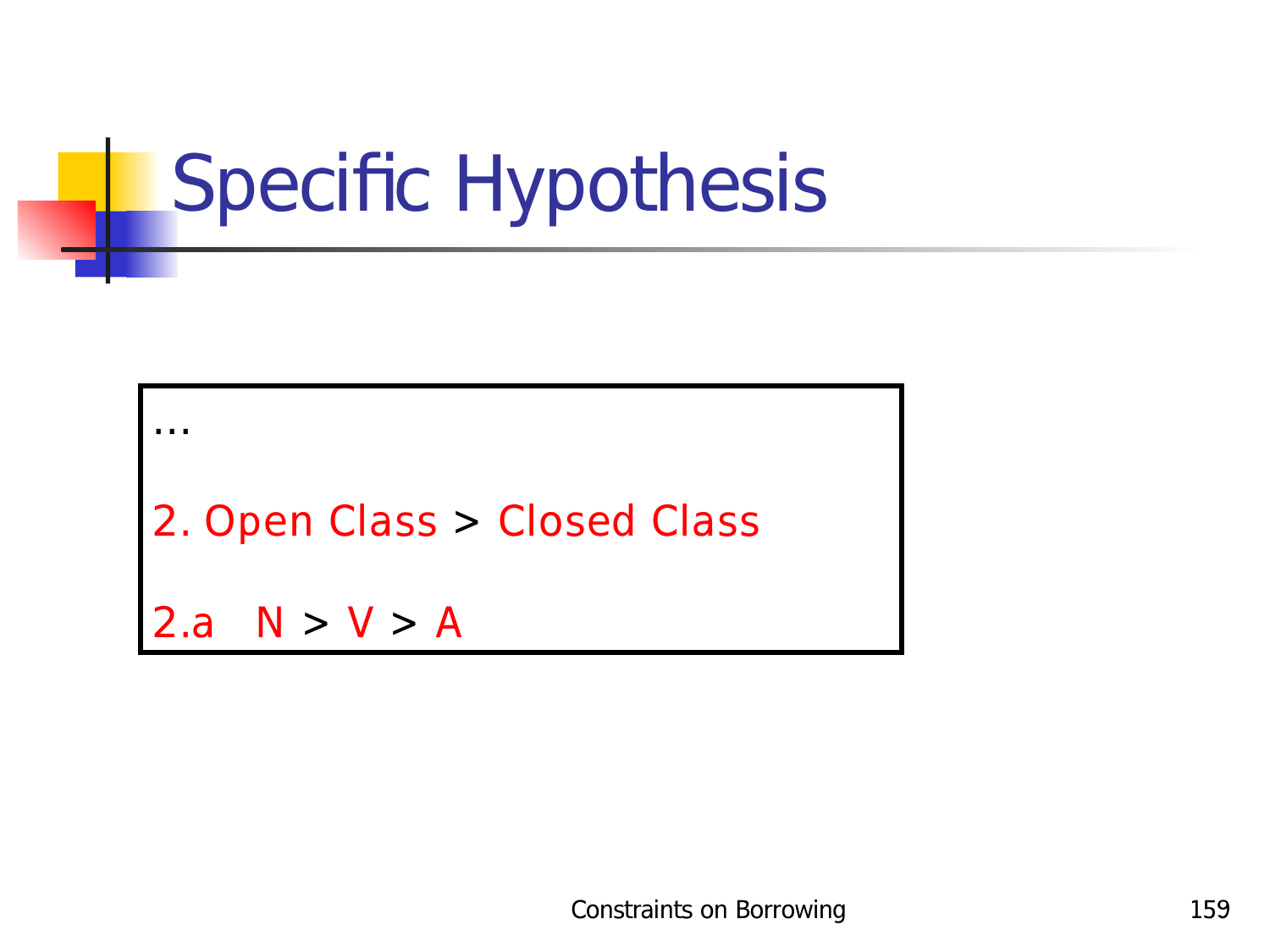

# Specific Hypothesis
...

2. Open Class > Closed Class

2.a   N > V > A
Constraints on Borrowing
159